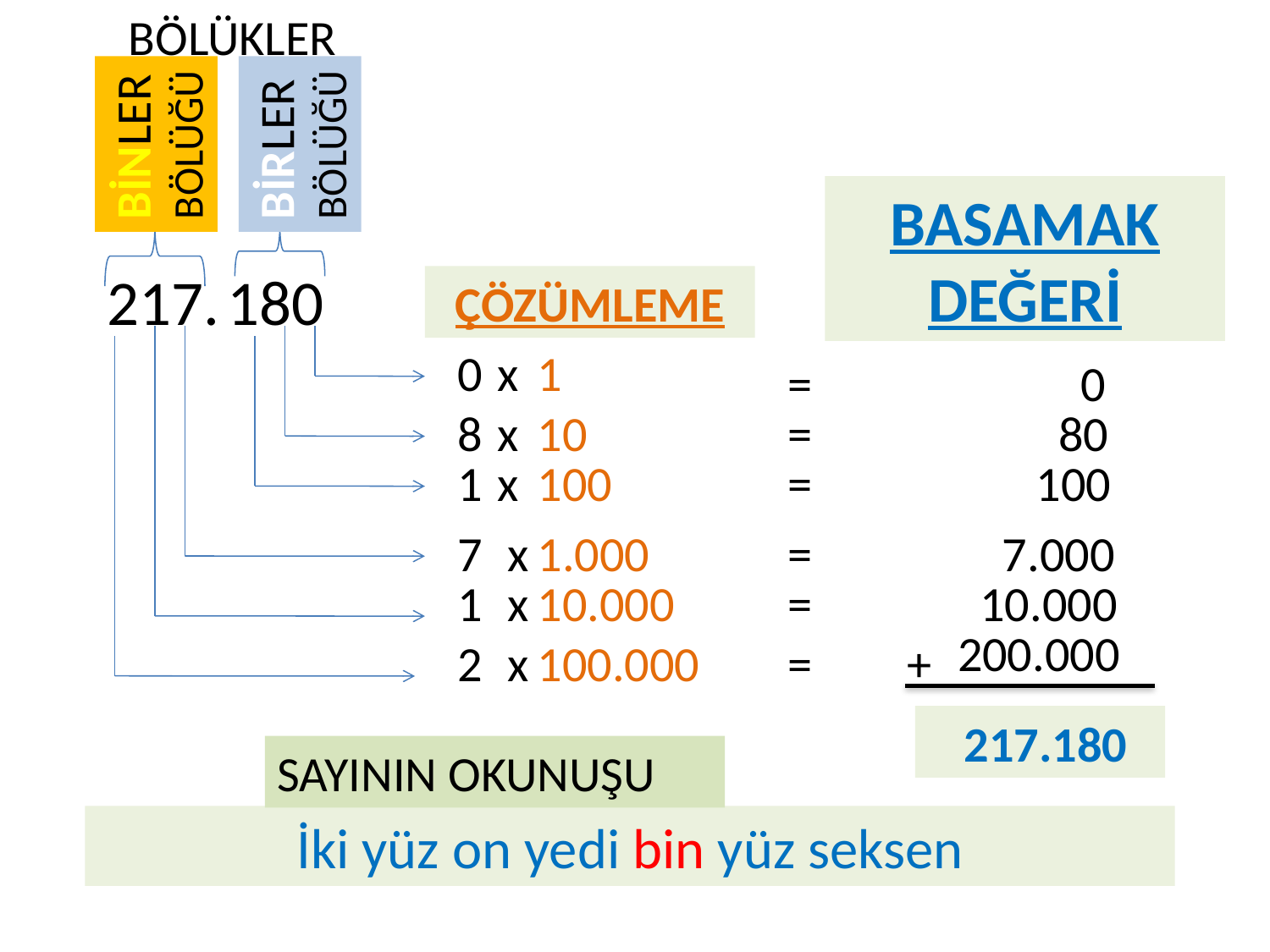

BÖLÜKLER
BİNLER BÖLÜĞÜ
BİRLER BÖLÜĞÜ
BASAMAK DEĞERİ

217.
180
ÇÖZÜMLEME
0
x
1
=
           0
8
x
10
=
         80
1
x
100
=
       100
7
x
1.000
=
    7.000
1
x
10.000
=
  10.000
200.000
2
x
100.000
=
+
 217.180
SAYININ OKUNUŞU
İki yüz on yedi bin yüz seksen